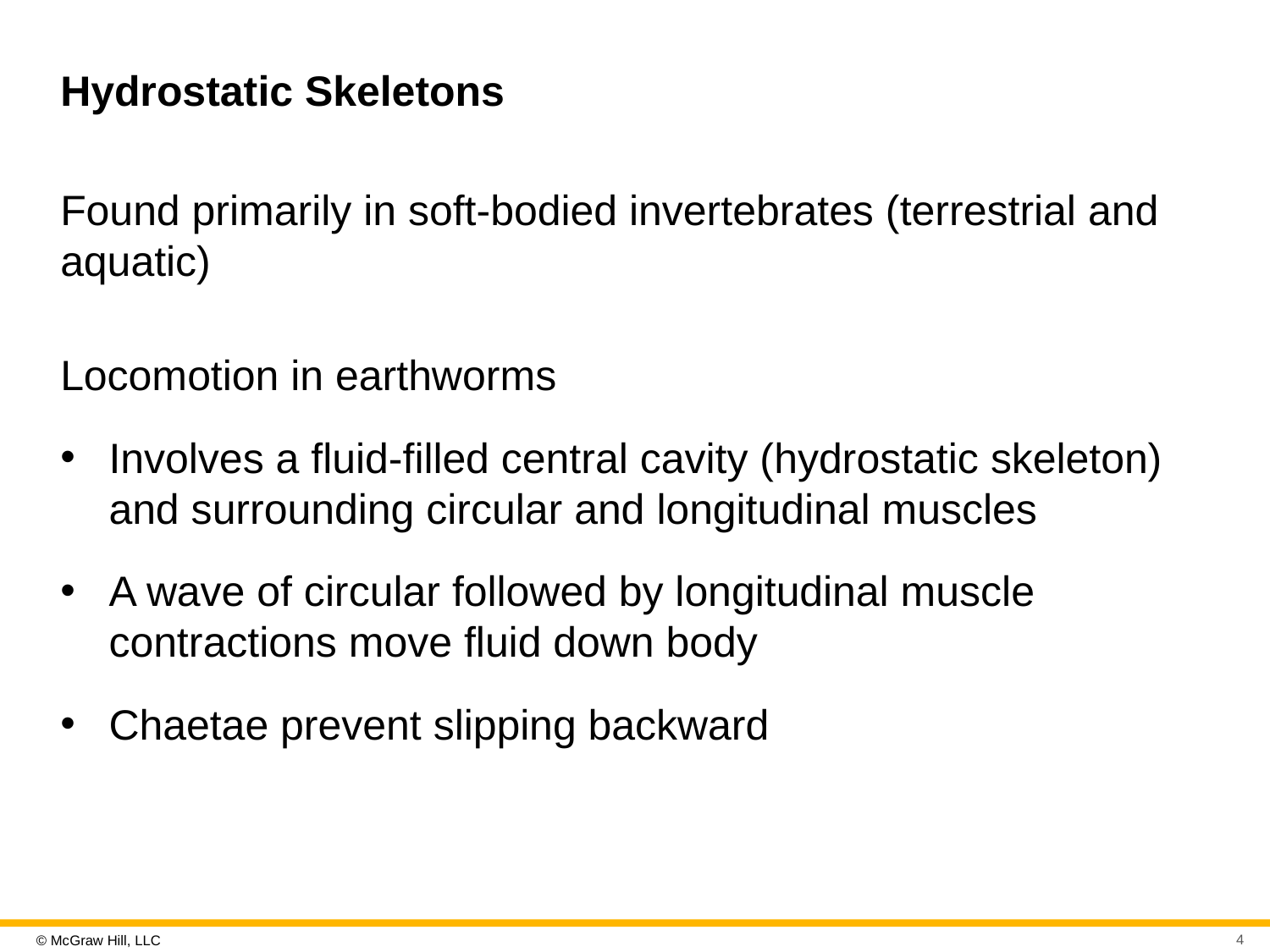

# Hydrostatic Skeletons
Found primarily in soft-bodied invertebrates (terrestrial and aquatic)
Locomotion in earthworms
Involves a fluid-filled central cavity (hydrostatic skeleton) and surrounding circular and longitudinal muscles
A wave of circular followed by longitudinal muscle contractions move fluid down body
Chaetae prevent slipping backward
4